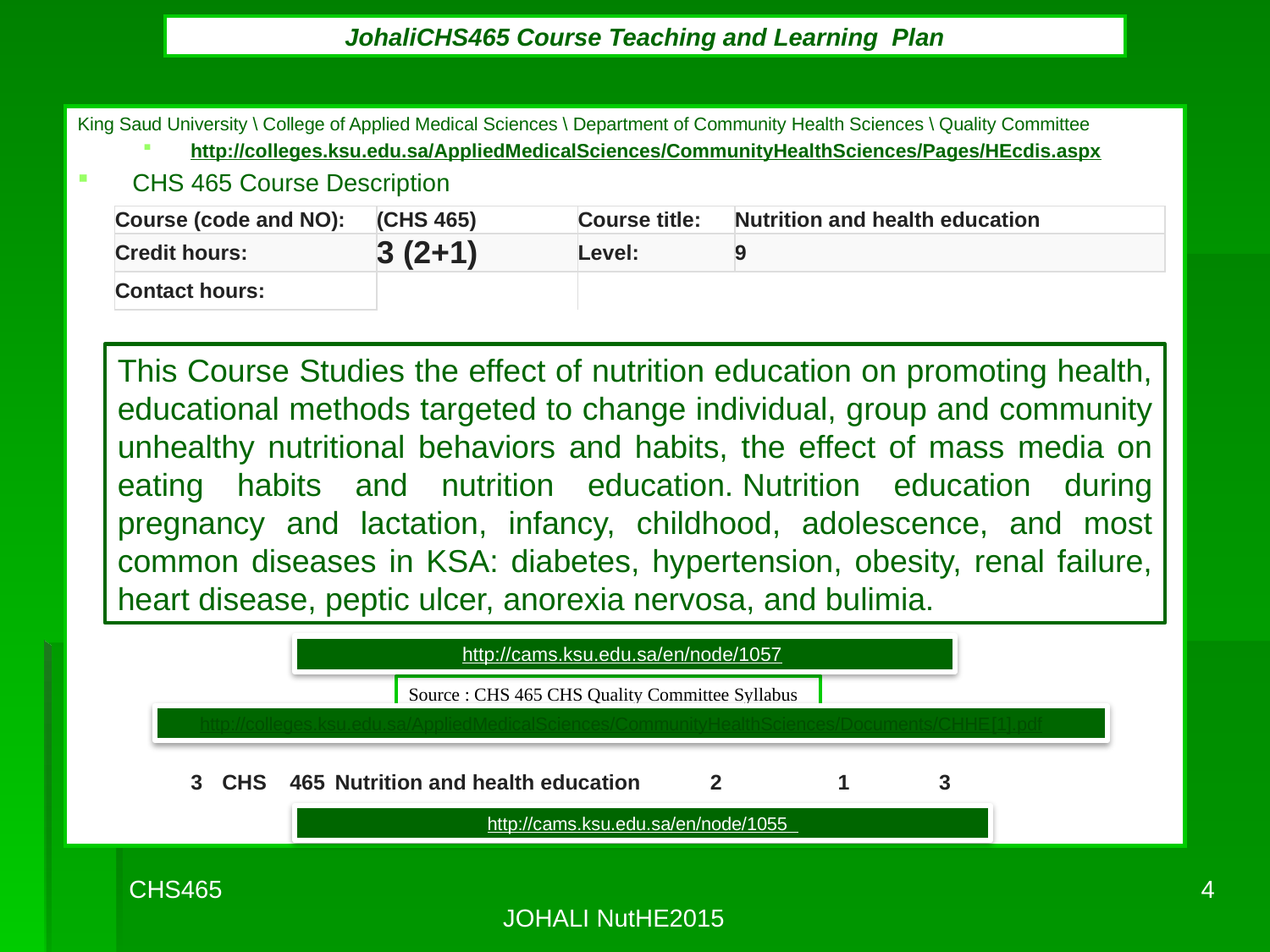

# JohaliCHS465 Course Teaching and Learning  Plan
King Saud University \ College of Applied Medical Sciences \ Department of Community Health Sciences \ Quality Committee
http://colleges.ksu.edu.sa/AppliedMedicalSciences/CommunityHealthSciences/Pages/HEcdis.aspx
 CHS 465 Course Description

| Course (code and NO): | (CHS 465) | Course title: | Nutrition and health education |
| --- | --- | --- | --- |
| Credit hours: | 3 (2+1) | Level: | 9 |
| Contact hours: |  |  |  |
This Course Studies the effect of nutrition education on promoting health, educational methods targeted to change individual, group and community unhealthy nutritional behaviors and habits, the effect of mass media on eating habits and nutrition education. Nutrition education during pregnancy and lactation, infancy, childhood, adolescence, and most common diseases in KSA: diabetes, hypertension, obesity, renal failure, heart disease, peptic ulcer, anorexia nervosa, and bulimia.
http://cams.ksu.edu.sa/en/node/1057
Source : CHS 465 CHS Quality Committee Syllabus
http://colleges.ksu.edu.sa/AppliedMedicalSciences/CommunityHealthSciences/Documents/CHHE[1].pdf
| 3 | CHS | 465 | Nutrition and health education | 2 | 1 | 3 |  |
| --- | --- | --- | --- | --- | --- | --- | --- |
http://cams.ksu.edu.sa/en/node/1055
CHS465
4
JOHALI NutHE2015